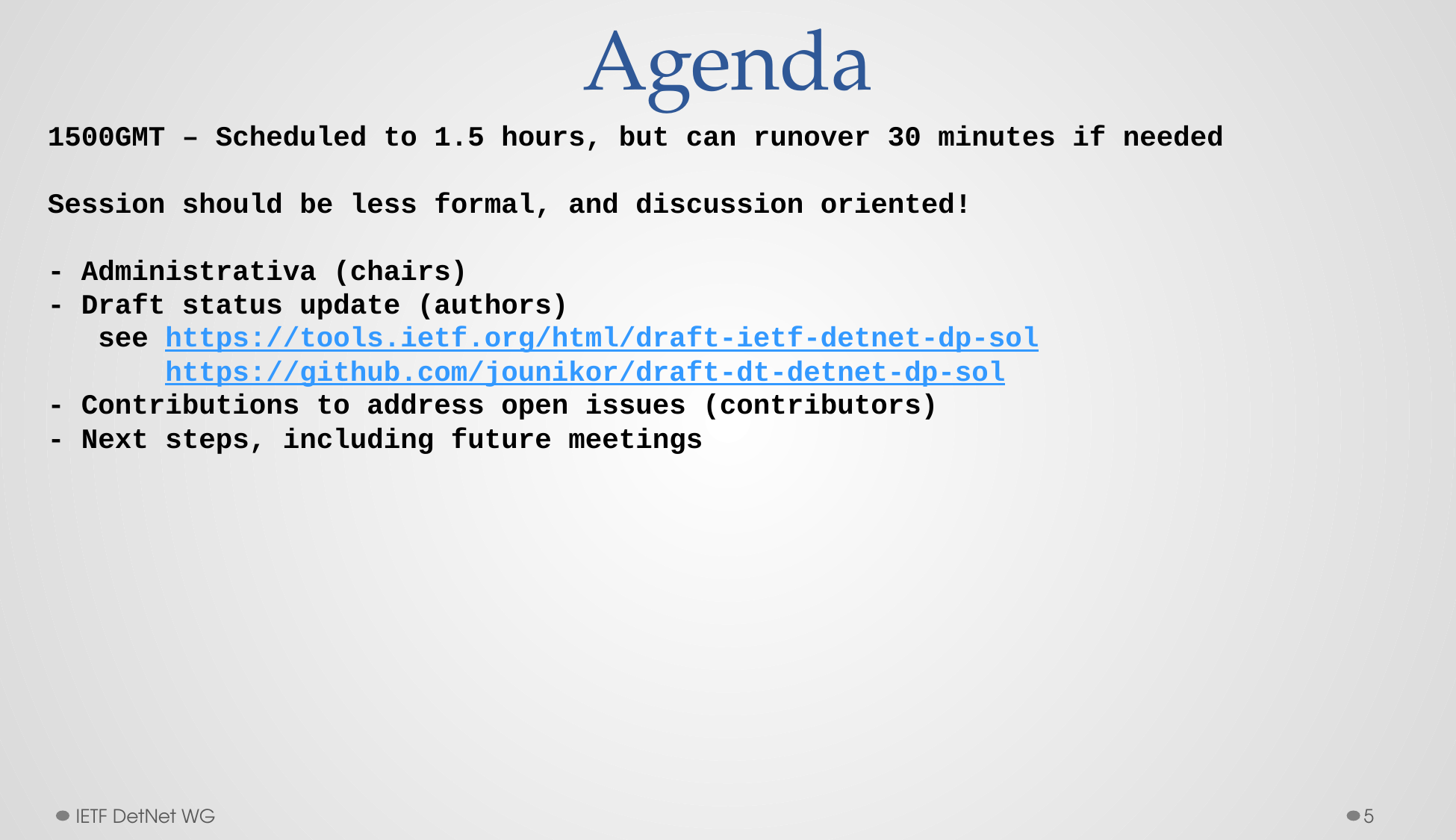

# Agenda
1500GMT – Scheduled to 1.5 hours, but can runover 30 minutes if needed

Session should be less formal, and discussion oriented!

- Administrativa (chairs)
- Draft status update (authors)
   see https://tools.ietf.org/html/draft-ietf-detnet-dp-sol
       https://github.com/jounikor/draft-dt-detnet-dp-sol
- Contributions to address open issues (contributors)
- Next steps, including future meetings

IETF DetNet WG
5